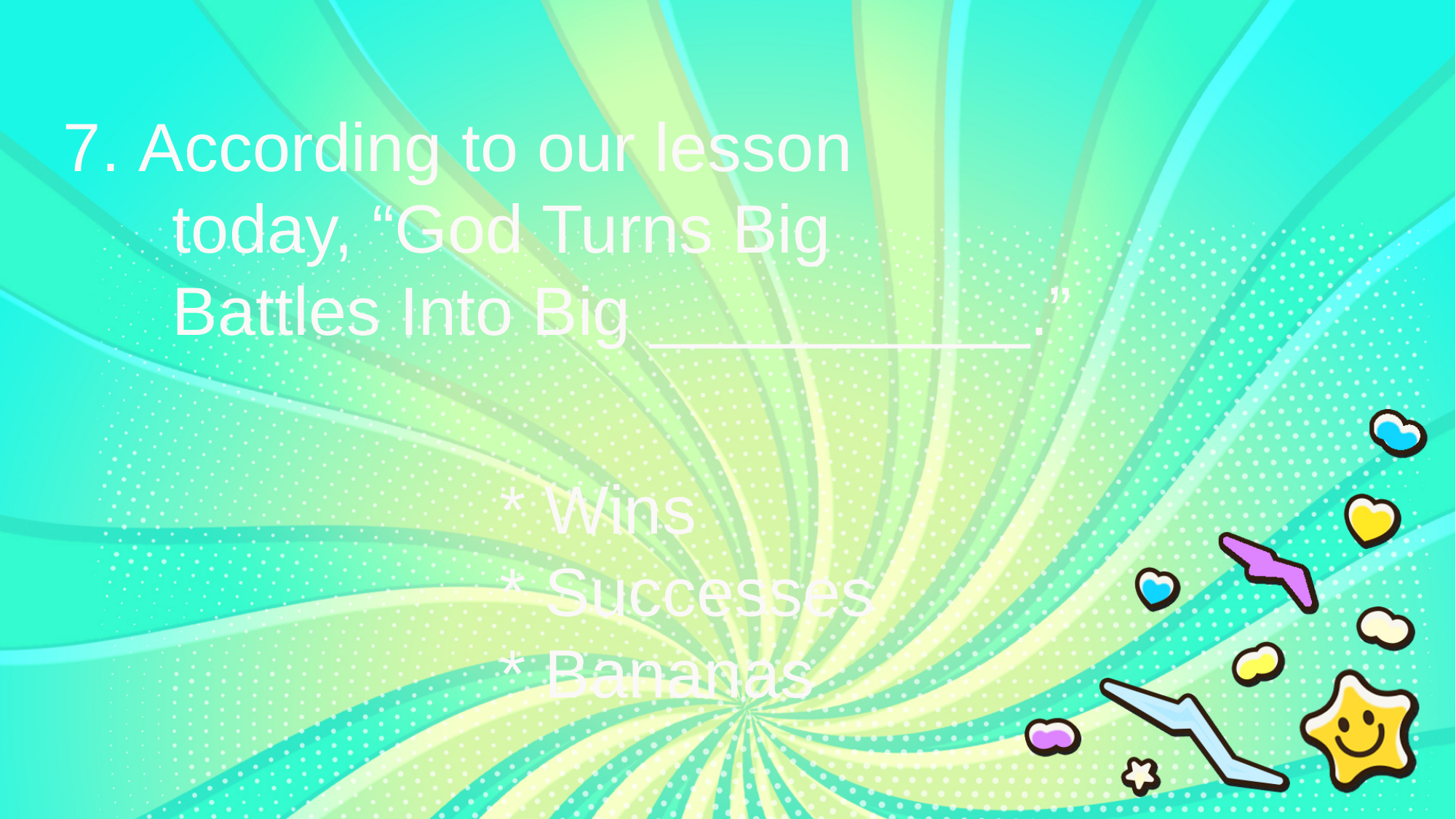

7. According to our lesson
	today, “God Turns Big
	Battles Into Big __________.”
* Wins
* Successes
* Bananas